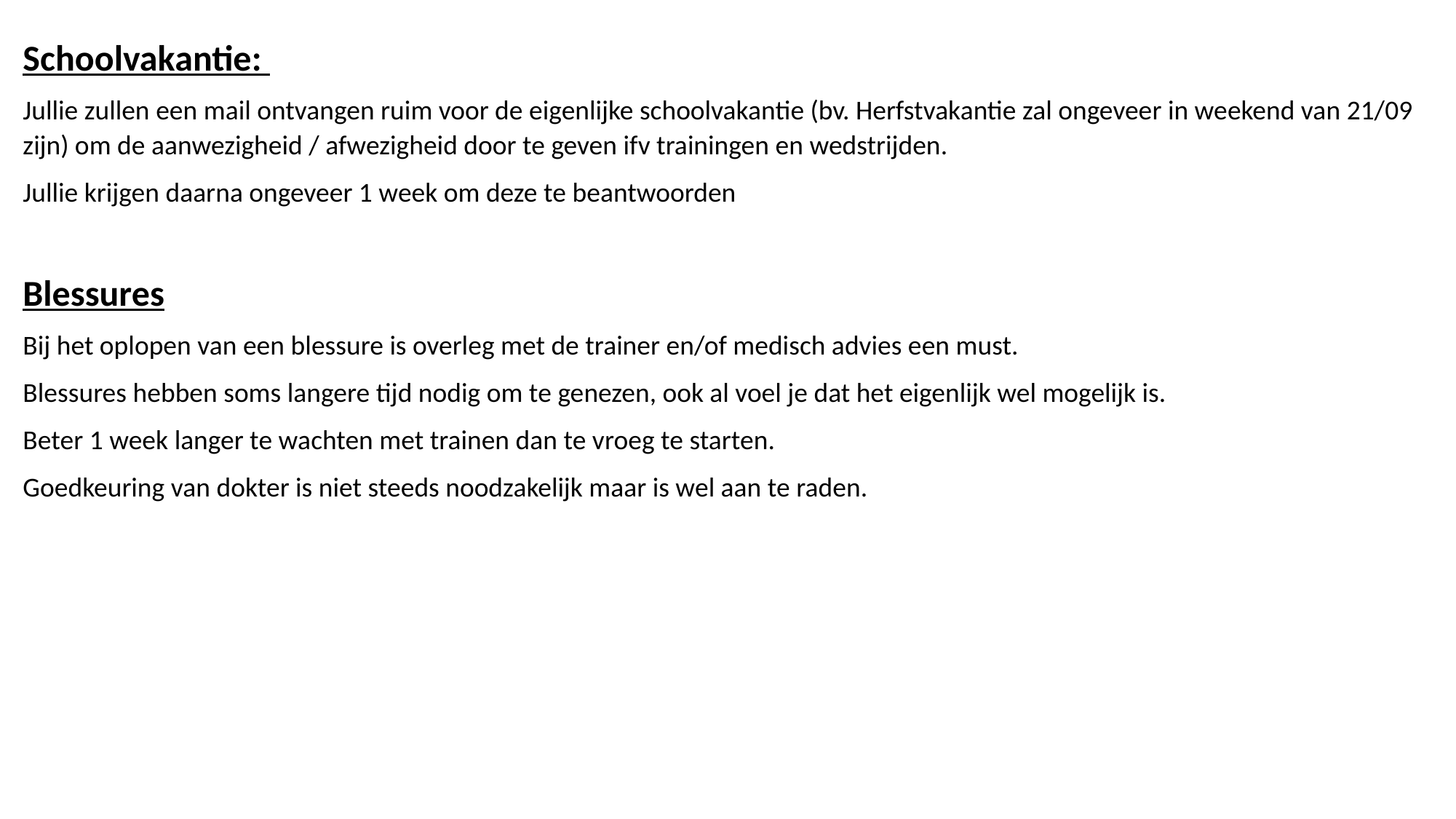

Schoolvakantie:
Jullie zullen een mail ontvangen ruim voor de eigenlijke schoolvakantie (bv. Herfstvakantie zal ongeveer in weekend van 21/09 zijn) om de aanwezigheid / afwezigheid door te geven ifv trainingen en wedstrijden.
Jullie krijgen daarna ongeveer 1 week om deze te beantwoorden

Blessures
Bij het oplopen van een blessure is overleg met de trainer en/of medisch advies een must.
Blessures hebben soms langere tijd nodig om te genezen, ook al voel je dat het eigenlijk wel mogelijk is.
Beter 1 week langer te wachten met trainen dan te vroeg te starten.
Goedkeuring van dokter is niet steeds noodzakelijk maar is wel aan te raden.